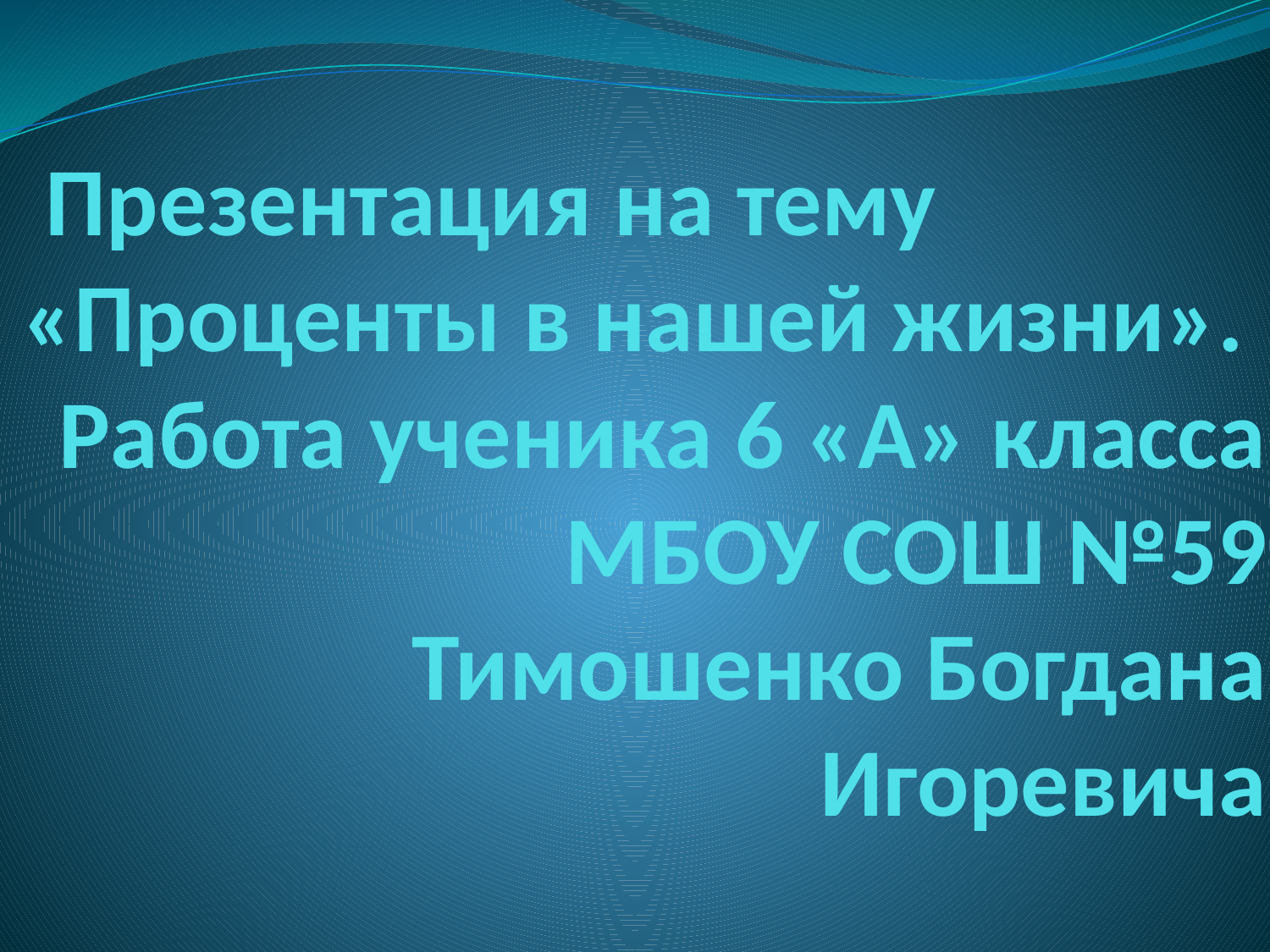

# Презентация на тему                «Проценты в нашей жизни». Работа ученика 6 «А» класса МБОУ СОШ №59 Тимошенко Богдана Игоревича